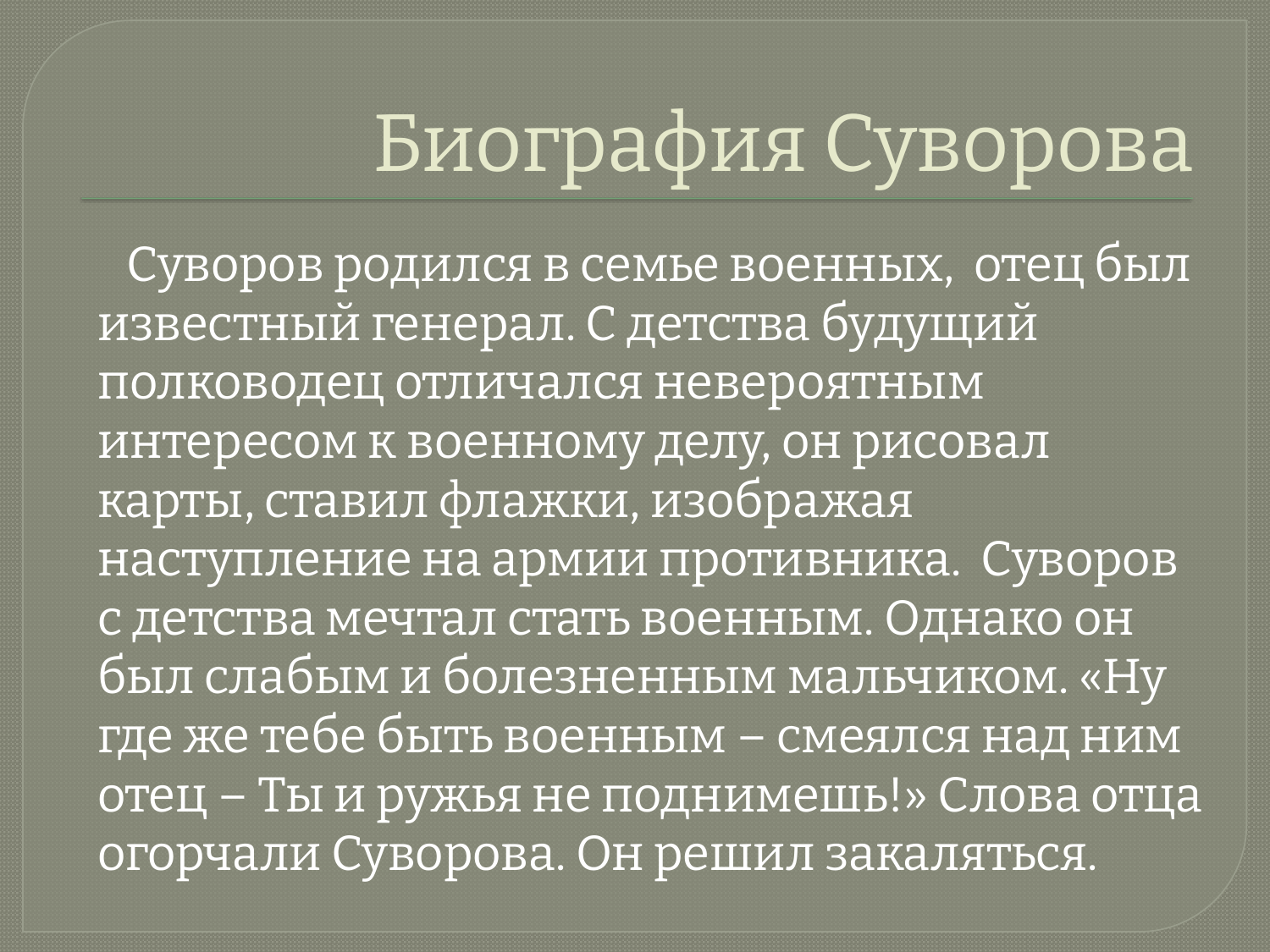

# Биография Суворова
   Суворов родился в семье военных,  отец был известный генерал. С детства будущий полководец отличался невероятным интересом к военному делу, он рисовал карты, ставил флажки, изображая наступление на армии противника.  Суворов с детства мечтал стать военным. Однако он был слабым и болезненным мальчиком. «Ну где же тебе быть военным – смеялся над ним отец – Ты и ружья не поднимешь!» Слова отца огорчали Суворова. Он решил закаляться.